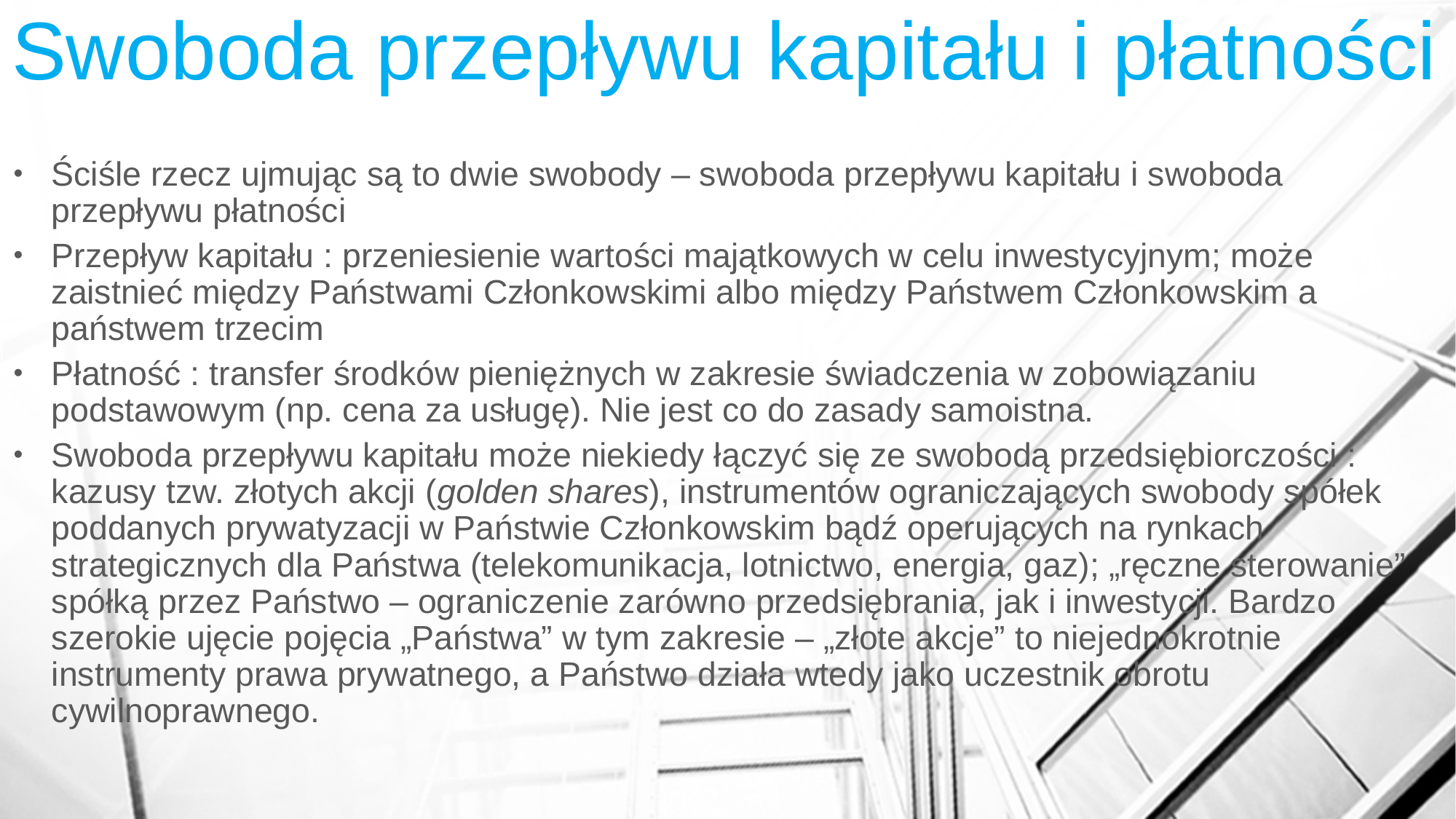

# Swoboda przepływu kapitału i płatności
Ściśle rzecz ujmując są to dwie swobody – swoboda przepływu kapitału i swoboda przepływu płatności
Przepływ kapitału : przeniesienie wartości majątkowych w celu inwestycyjnym; może zaistnieć między Państwami Członkowskimi albo między Państwem Członkowskim a państwem trzecim
Płatność : transfer środków pieniężnych w zakresie świadczenia w zobowiązaniu podstawowym (np. cena za usługę). Nie jest co do zasady samoistna.
Swoboda przepływu kapitału może niekiedy łączyć się ze swobodą przedsiębiorczości : kazusy tzw. złotych akcji (golden shares), instrumentów ograniczających swobody spółek poddanych prywatyzacji w Państwie Członkowskim bądź operujących na rynkach strategicznych dla Państwa (telekomunikacja, lotnictwo, energia, gaz); „ręczne sterowanie” spółką przez Państwo – ograniczenie zarówno przedsiębrania, jak i inwestycji. Bardzo szerokie ujęcie pojęcia „Państwa” w tym zakresie – „złote akcje” to niejednokrotnie instrumenty prawa prywatnego, a Państwo działa wtedy jako uczestnik obrotu cywilnoprawnego.